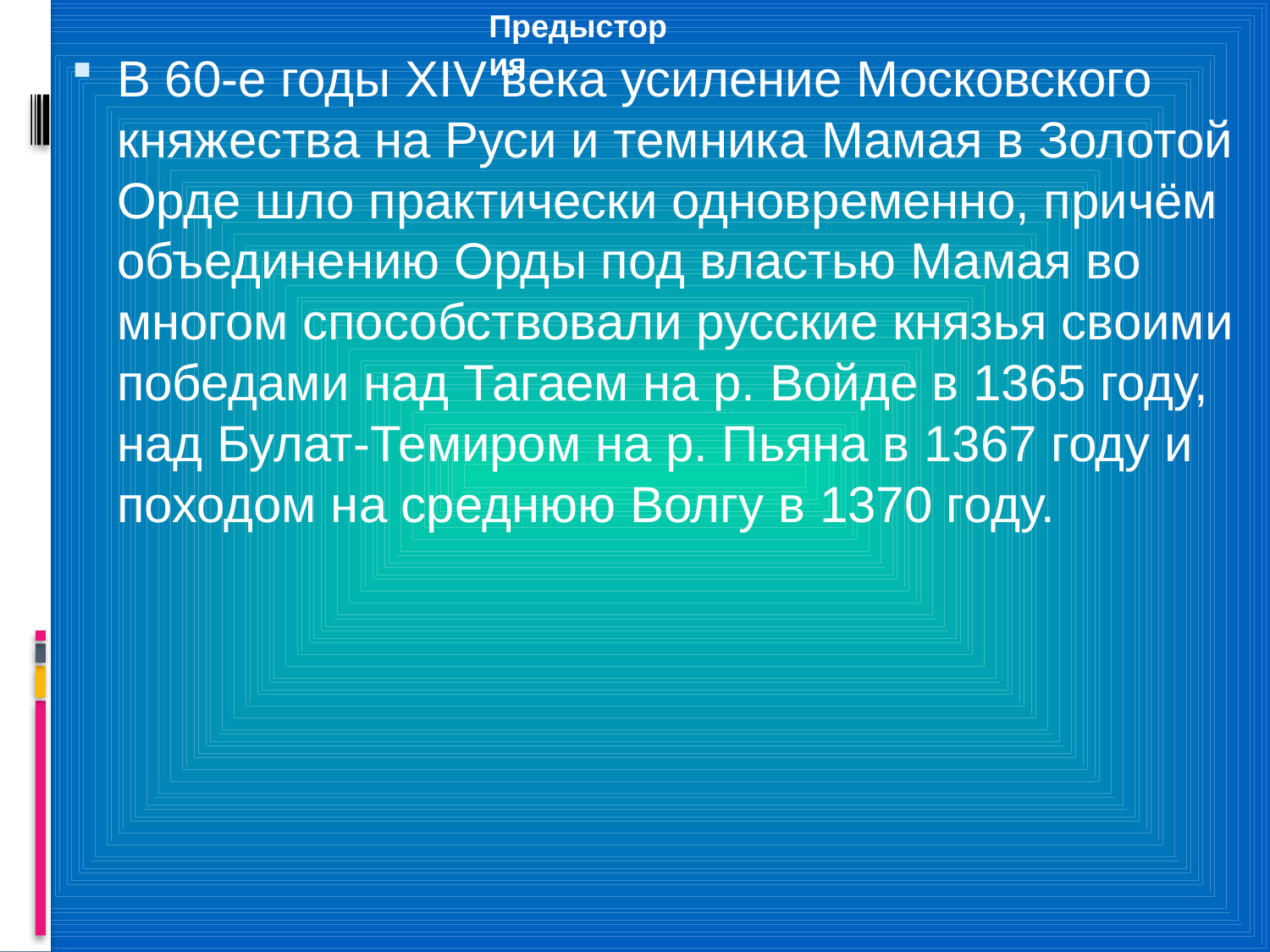

#
Предыстория

В 60-е годы XIV века усиление Московского княжества на Руси и темника Мамая в Золотой Орде шло практически одновременно, причём объединению Орды под властью Мамая во многом способствовали русские князья своими победами над Тагаем на р. Войде в 1365 году, над Булат-Темиром на р. Пьяна в 1367 году и походом на среднюю Волгу в 1370 году.